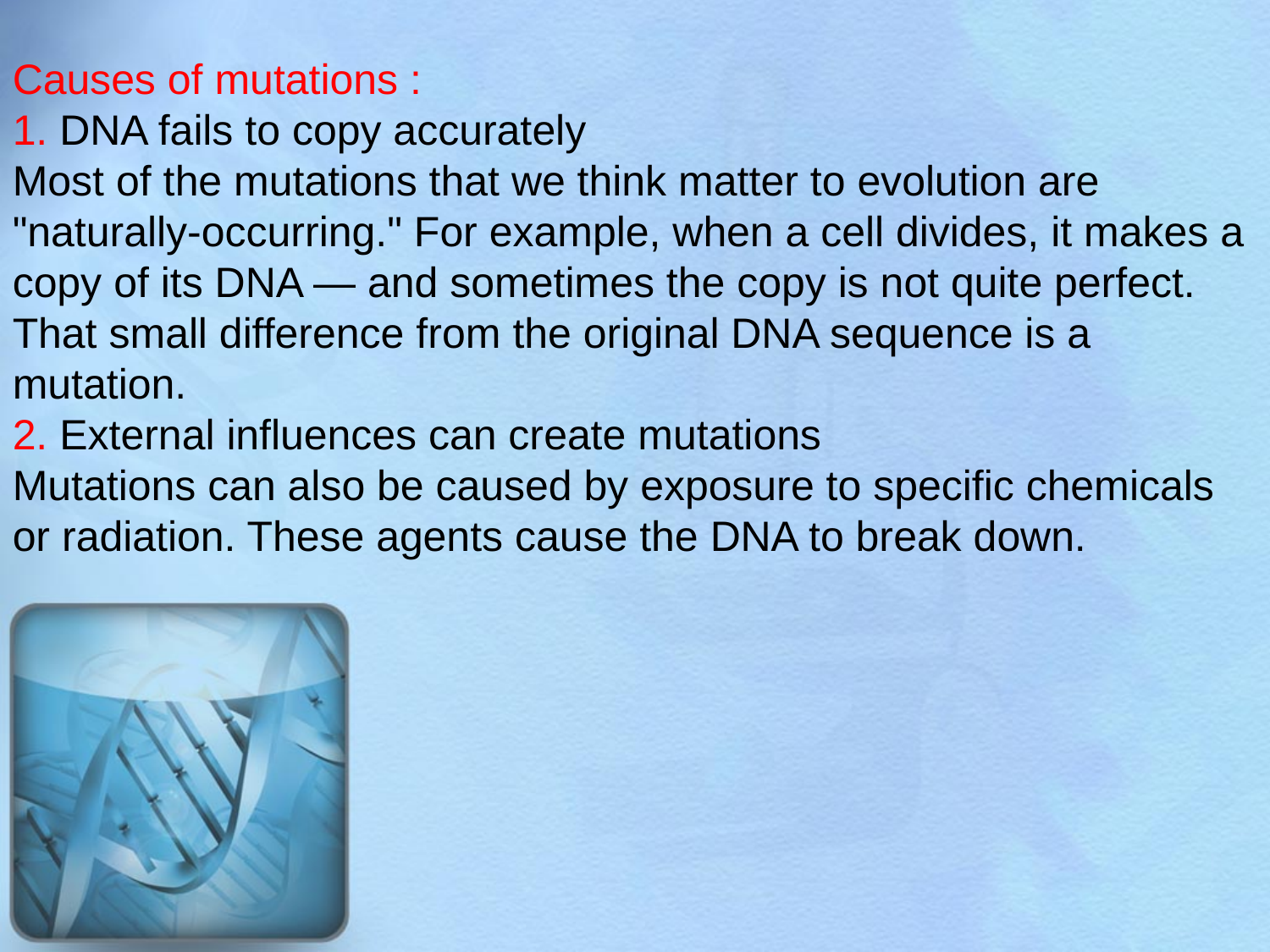

Causes of mutations :
1. DNA fails to copy accurately
Most of the mutations that we think matter to evolution are "naturally-occurring." For example, when a cell divides, it makes a copy of its DNA — and sometimes the copy is not quite perfect. That small difference from the original DNA sequence is a mutation.
2. External influences can create mutations
Mutations can also be caused by exposure to specific chemicals or radiation. These agents cause the DNA to break down.